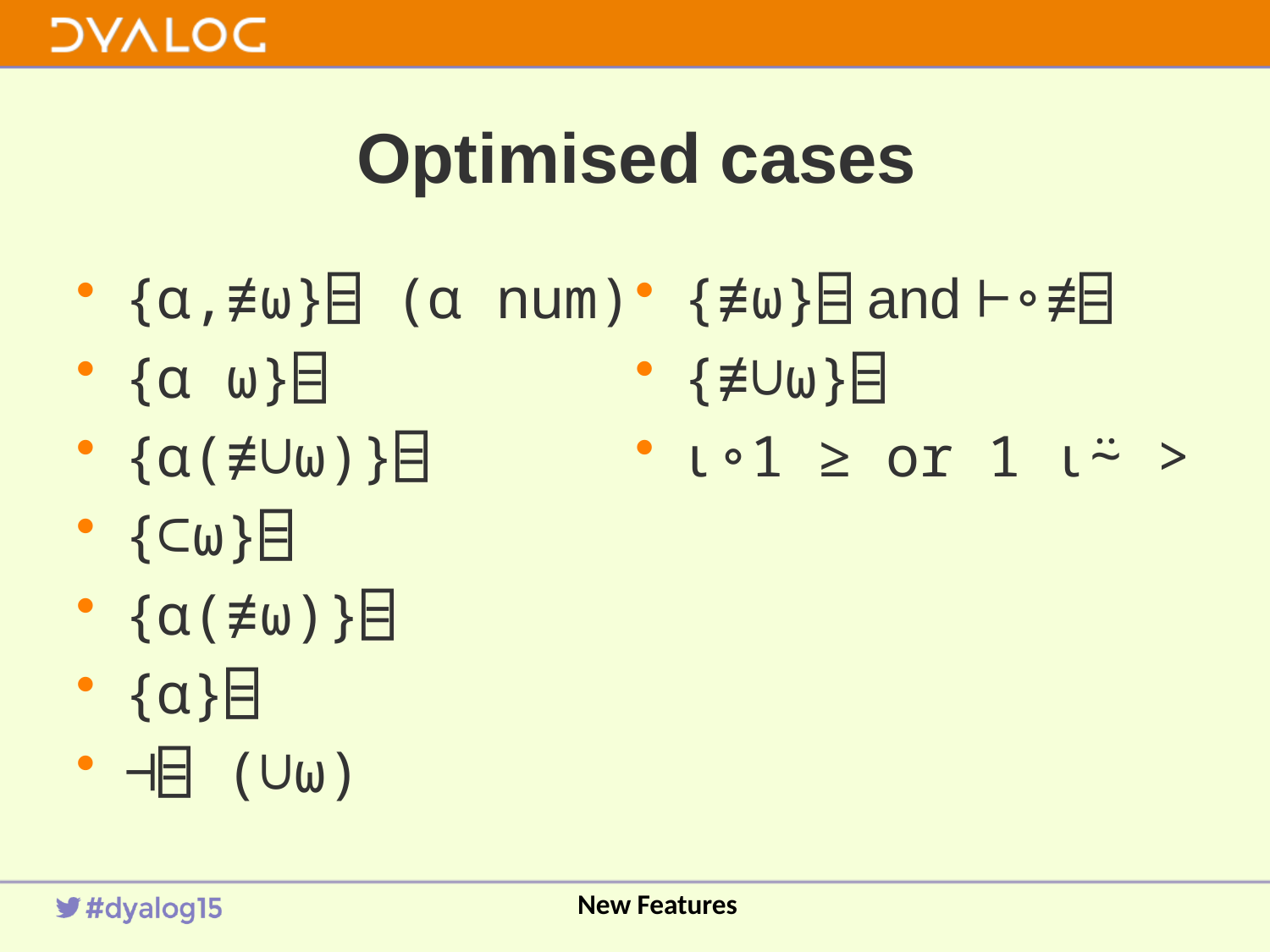

# Optimised cases
{⍺,≢⍵}⌸ (⍺ num)
{⍺ ⍵}⌸
{⍺(≢∪⍵)}⌸
{⊂⍵}⌸
{⍺(≢⍵)}⌸
{⍺}⌸
⊣⌸ (∪⍵)
{≢⍵}⌸ and ⊢∘≢⌸
{≢∪⍵}⌸
⍳∘1 ≥ or 1 ⍳⍨ >
New Features